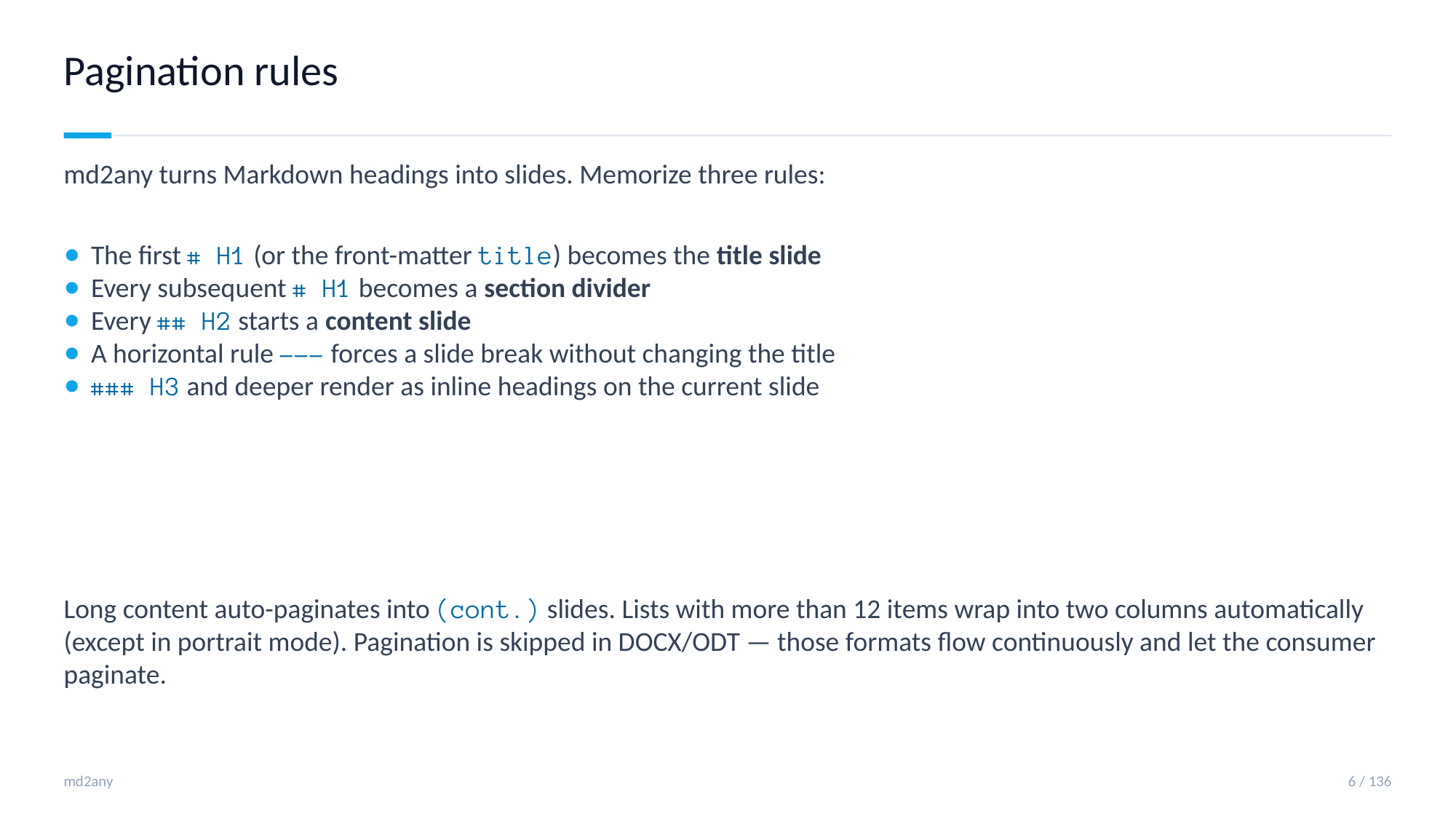

Pagination rules

md2any turns Markdown headings into slides. Memorize three rules:
The first # H1 (or the front-matter title) becomes the title slide
Every subsequent # H1 becomes a section divider
Every ## H2 starts a content slide
A horizontal rule --- forces a slide break without changing the title
### H3 and deeper render as inline headings on the current slide
Long content auto-paginates into (cont.) slides. Lists with more than 12 items wrap into two columns automatically (except in portrait mode). Pagination is skipped in DOCX/ODT — those formats flow continuously and let the consumer paginate.
md2any
6 / 136